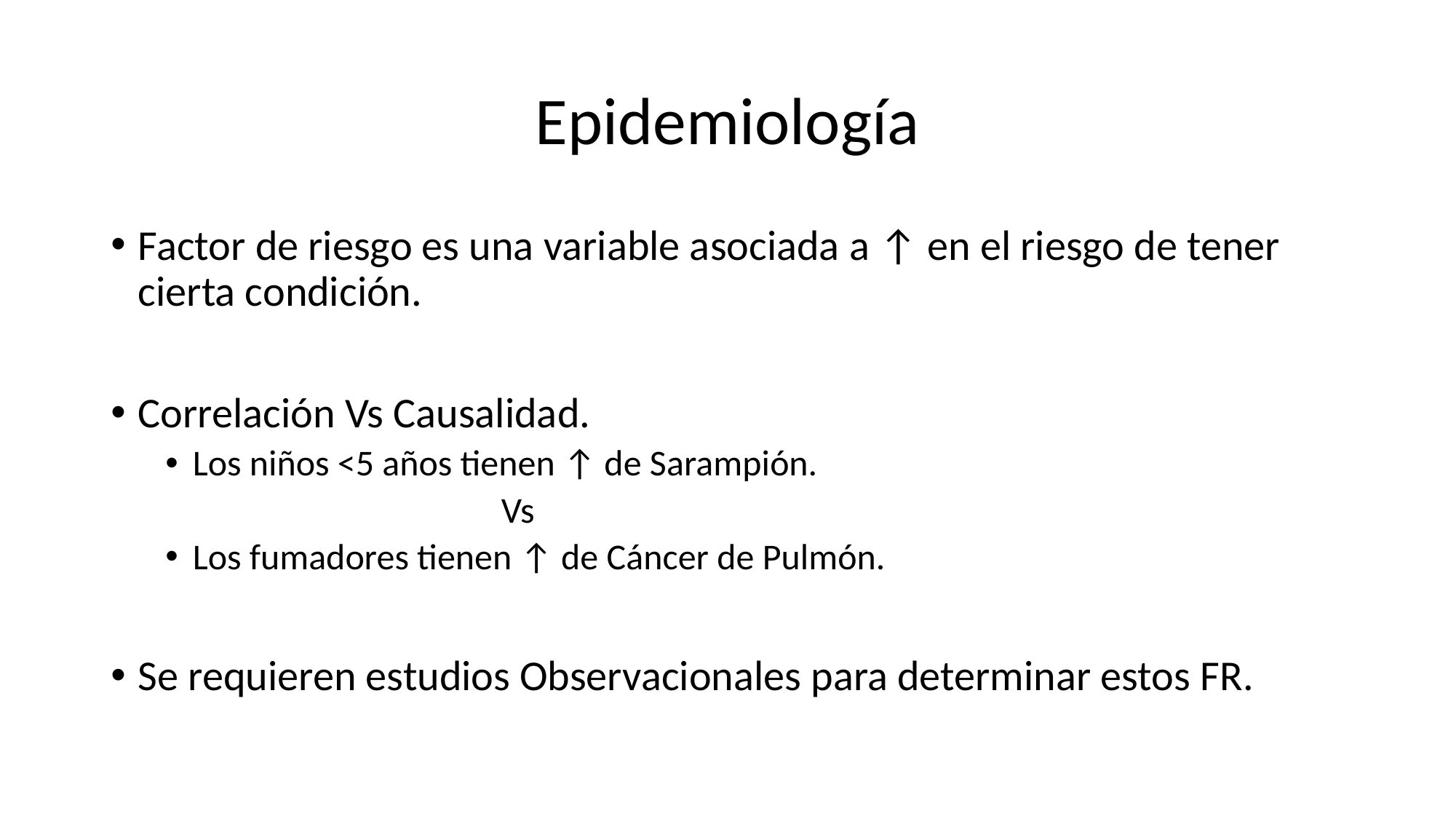

# Epidemiología
Factor de riesgo es una variable asociada a ↑ en el riesgo de tener cierta condición.

Correlación Vs Causalidad.
Los niños <5 años tienen ↑ de Sarampión.
                                         Vs
Los fumadores tienen ↑ de Cáncer de Pulmón.

Se requieren estudios Observacionales para determinar estos FR.